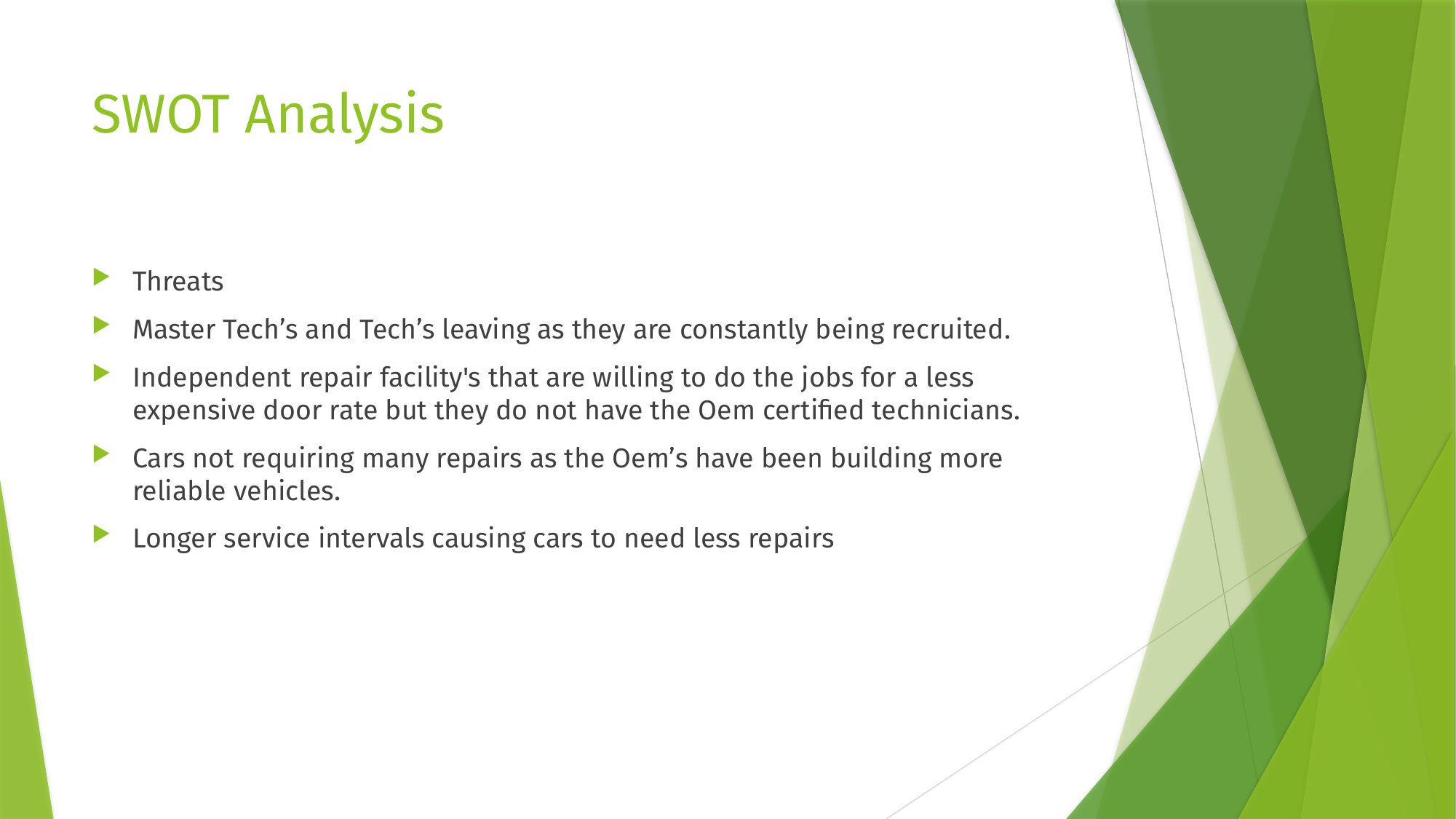

# SWOT Analysis
Threats
Master Tech’s and Tech’s leaving as they are constantly being recruited.
Independent repair facility's that are willing to do the jobs for a less expensive door rate but they do not have the Oem certified technicians.
Cars not requiring many repairs as the Oem’s have been building more reliable vehicles.
Longer service intervals causing cars to need less repairs